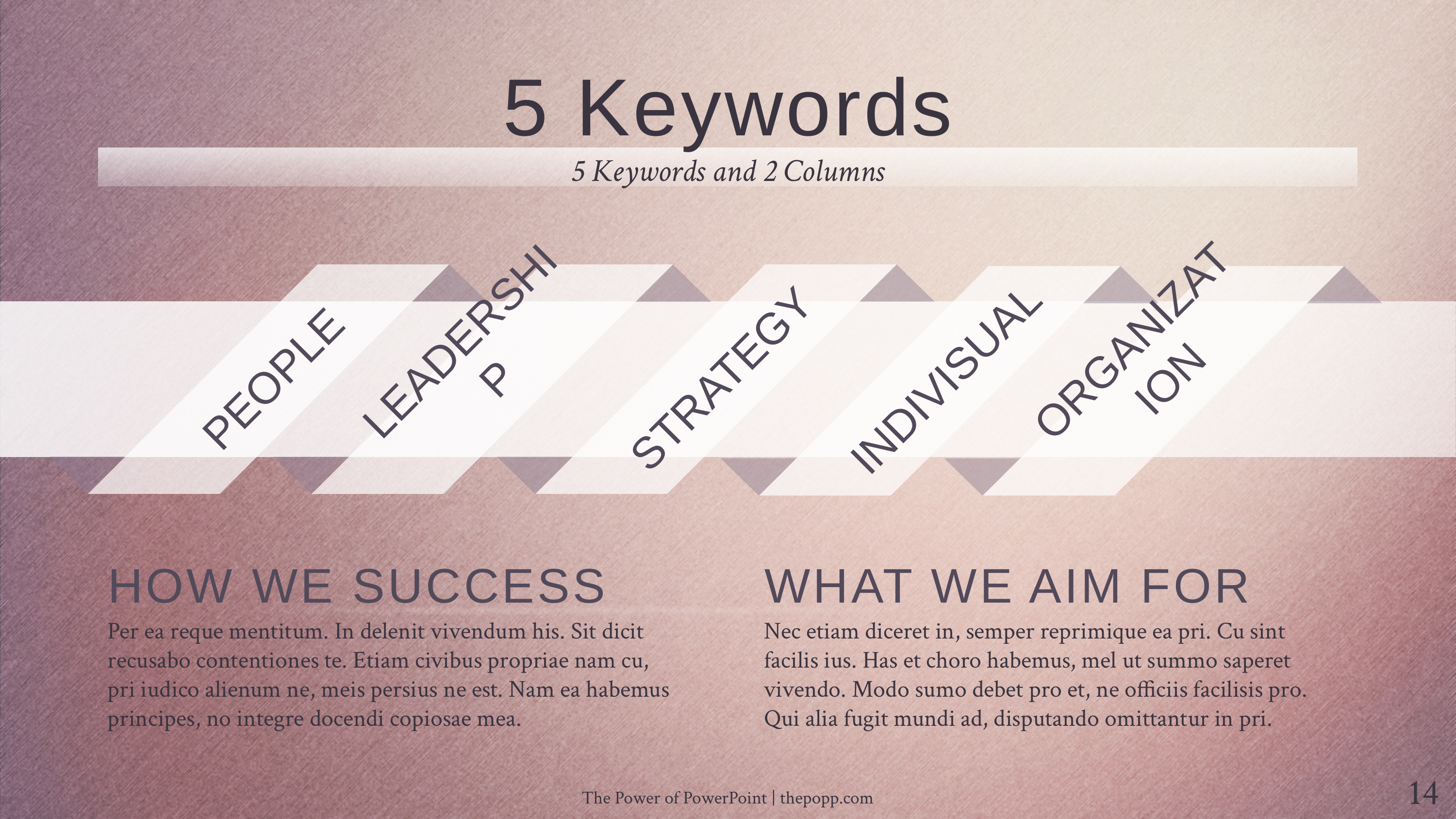

# 5 Keywords
5 Keywords and 2 Columns
PEOPLE
LEADERSHIP
STRATEGY
INDIVISUAL
ORGANIZATION
HOW WE SUCCESS
WHAT WE AIM FOR
Per ea reque mentitum. In delenit vivendum his. Sit dicit recusabo contentiones te. Etiam civibus propriae nam cu, pri iudico alienum ne, meis persius ne est. Nam ea habemus principes, no integre docendi copiosae mea.
Nec etiam diceret in, semper reprimique ea pri. Cu sint facilis ius. Has et choro habemus, mel ut summo saperet vivendo. Modo sumo debet pro et, ne officiis facilisis pro. Qui alia fugit mundi ad, disputando omittantur in pri.
14
The Power of PowerPoint | thepopp.com